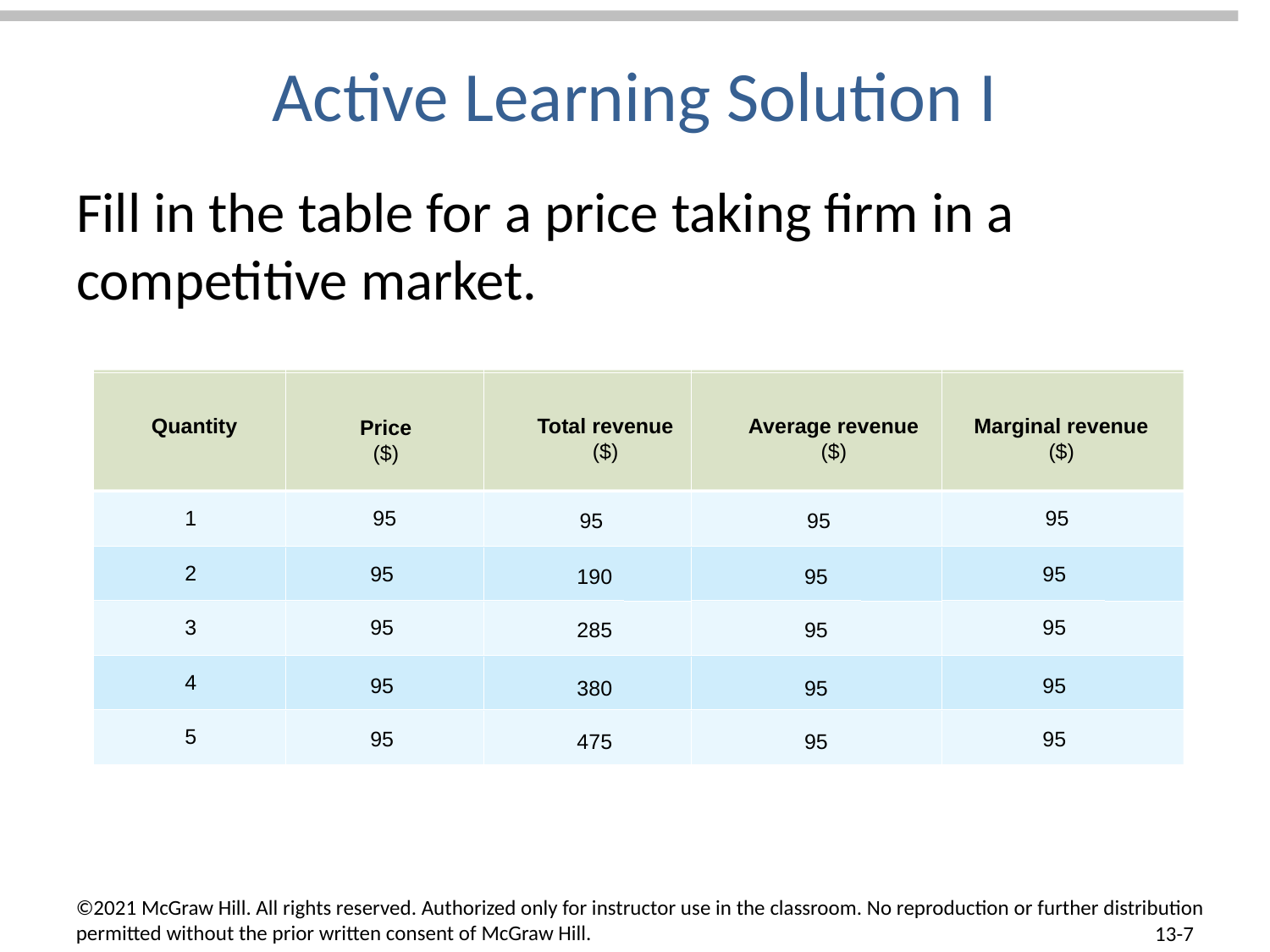

# Active Learning Solution I
Fill in the table for a price taking firm in a competitive market.

Quantity
Total revenue
($)
Average revenue
($)
Marginal revenue
($)
Price
($)

1
95
95
95
95

2
95
95
190
95

95
95
3
285
95

4
95
95
380
95

5
95
95
475
95